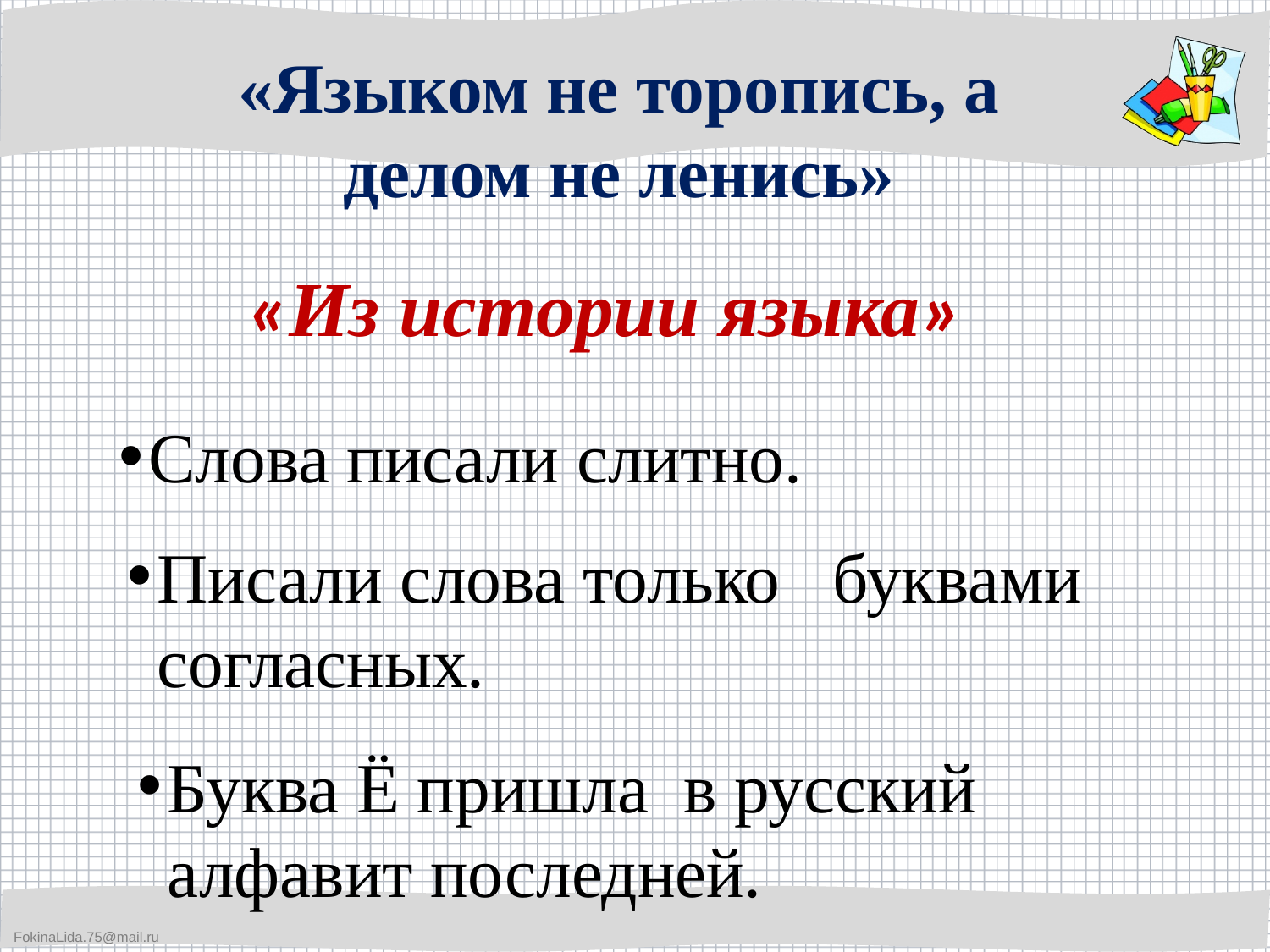

«Языком не торопись, а делом не ленись»
«Из истории языка»
Слова писали слитно.
Писали слова только   буквами согласных.
Буква Ё пришла  в русский алфавит последней.